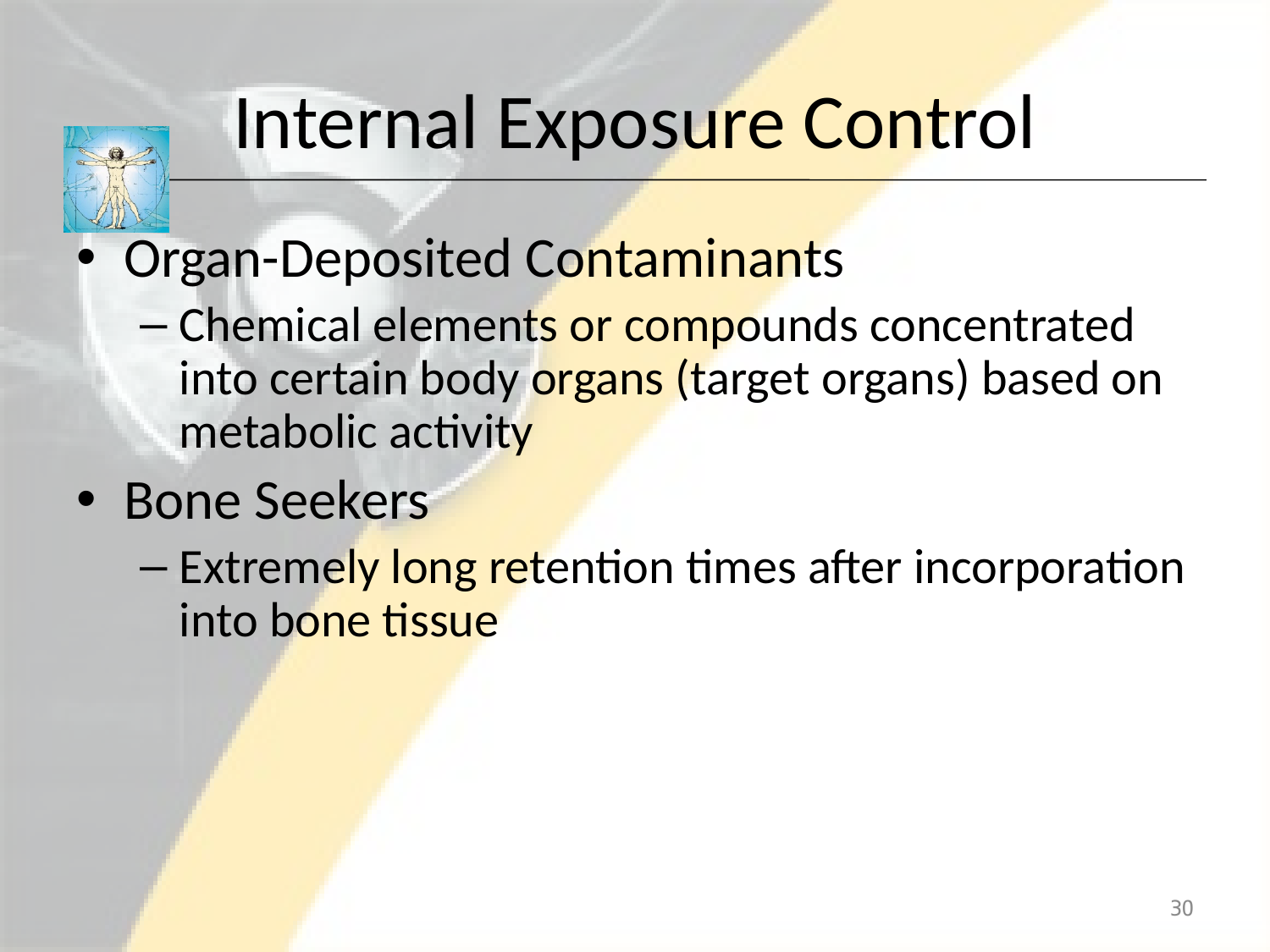

# Internal Exposure Control
Organ-Deposited Contaminants
Chemical elements or compounds concentrated into certain body organs (target organs) based on metabolic activity
Bone Seekers
Extremely long retention times after incorporation into bone tissue
30